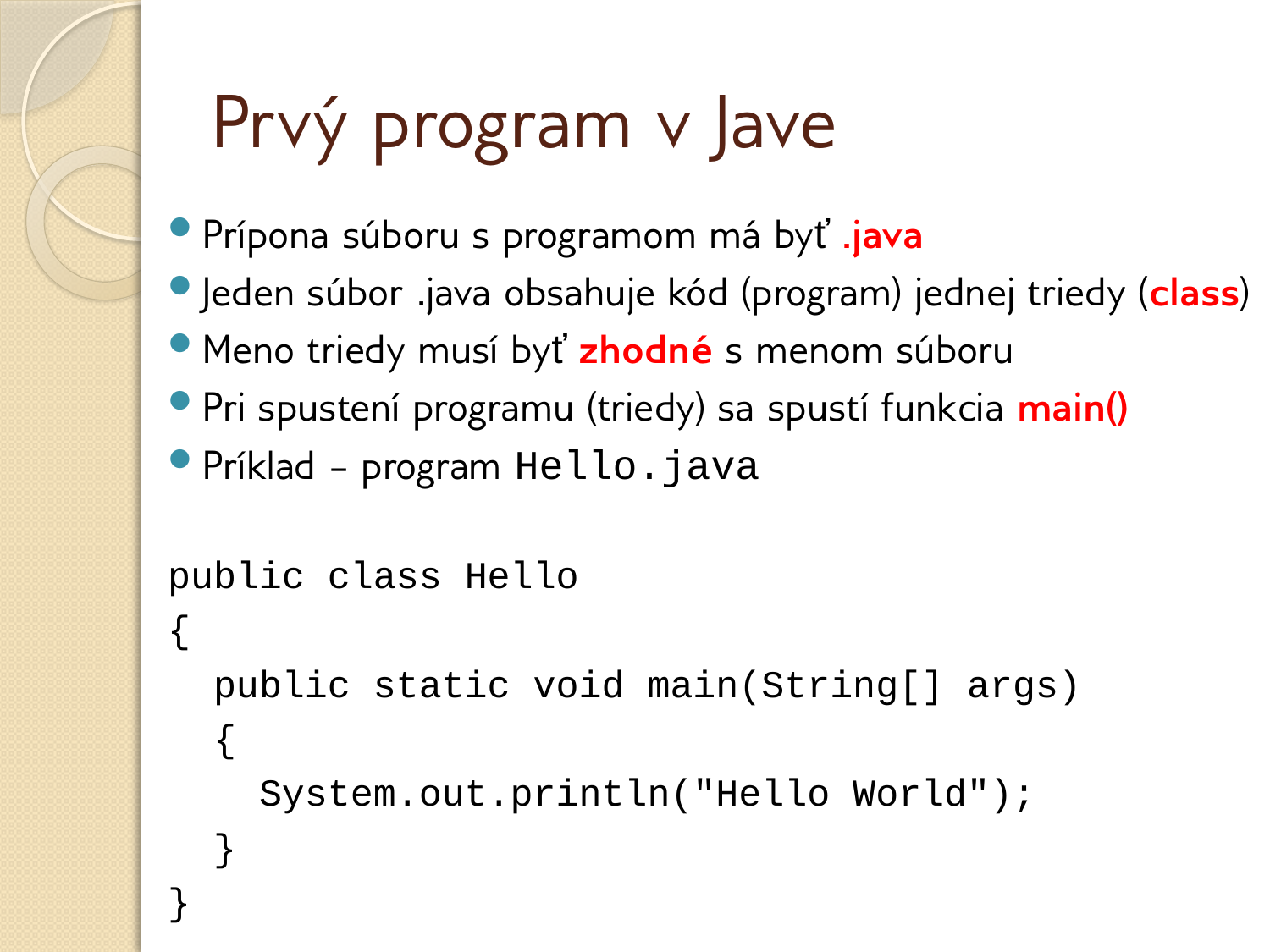

# Prvý program v Jave
Prípona súboru s programom má byť .java
Jeden súbor .java obsahuje kód (program) jednej triedy (class)
Meno triedy musí byť zhodné s menom súboru
Pri spustení programu (triedy) sa spustí funkcia main()
Príklad – program Hello.java

public class Hello
{
  public static void main(String[] args)
  {
    System.out.println("Hello World");
  }
}